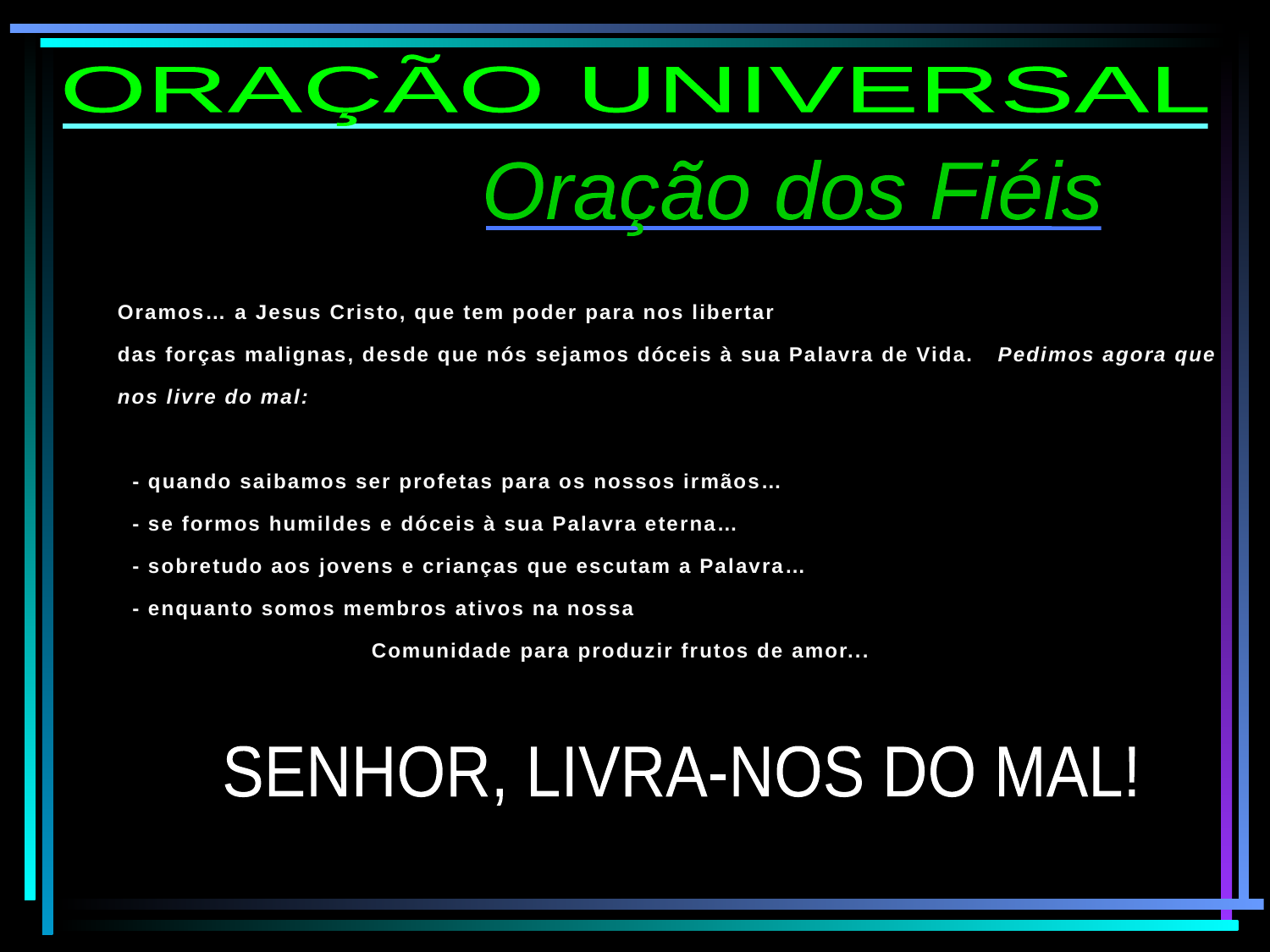

ORAÇÃO UNIVERSAL

Oração dos Fiéis

Oramos… a Jesus Cristo, que tem poder para nos libertar
das forças malignas, desde que nós sejamos dóceis à sua Palavra de Vida.   Pedimos agora que nos livre do mal:

  - quando saibamos ser profetas para os nossos irmãos…
  - se formos humildes e dóceis à sua Palavra eterna…
  - sobretudo aos jovens e crianças que escutam a Palavra…
  - enquanto somos membros ativos na nossa
		Comunidade para produzir frutos de amor...
SENHOR, LIVRA-NOS DO MAL!